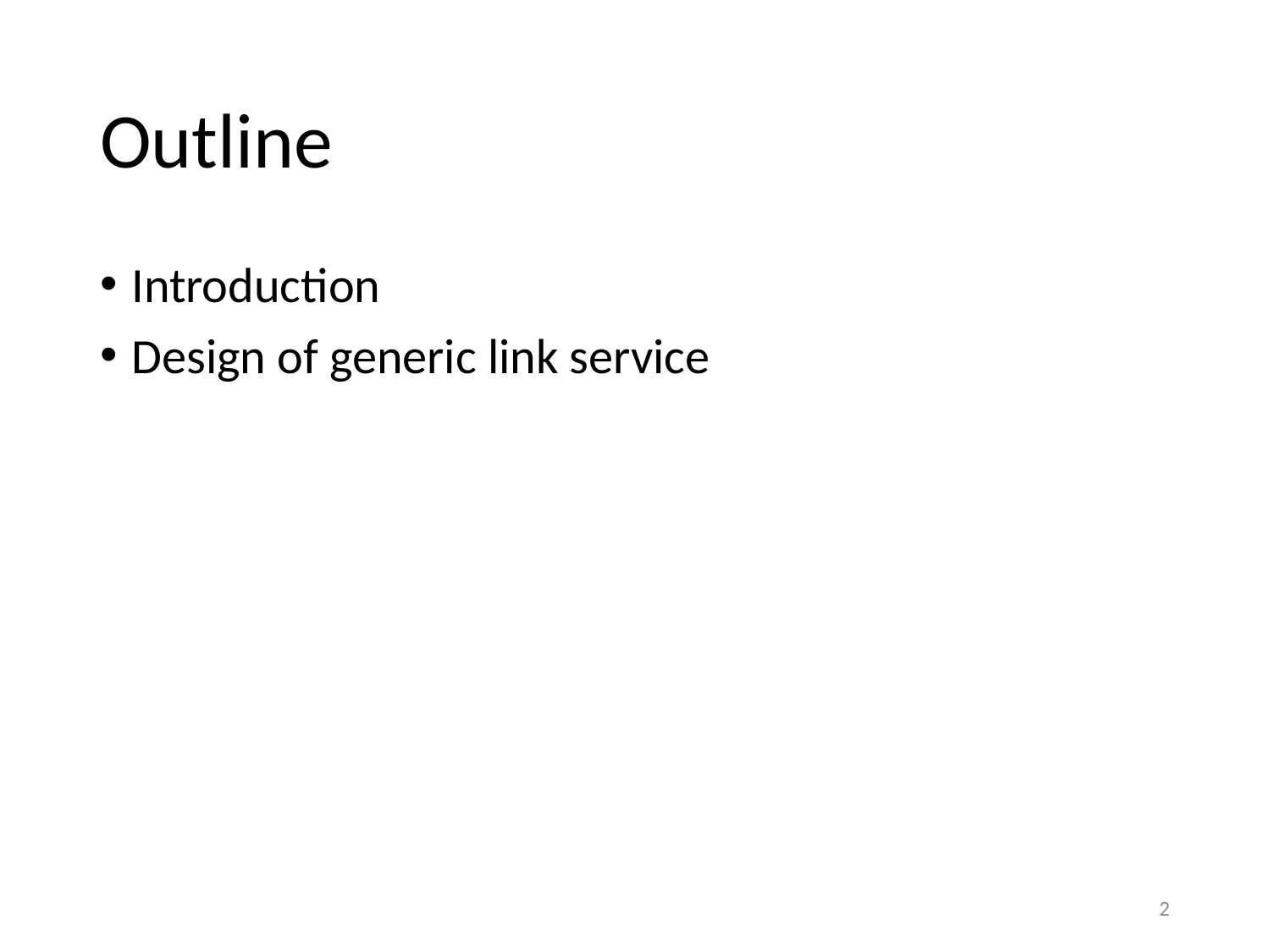

# Outline
Introduction
Design of generic link service
2